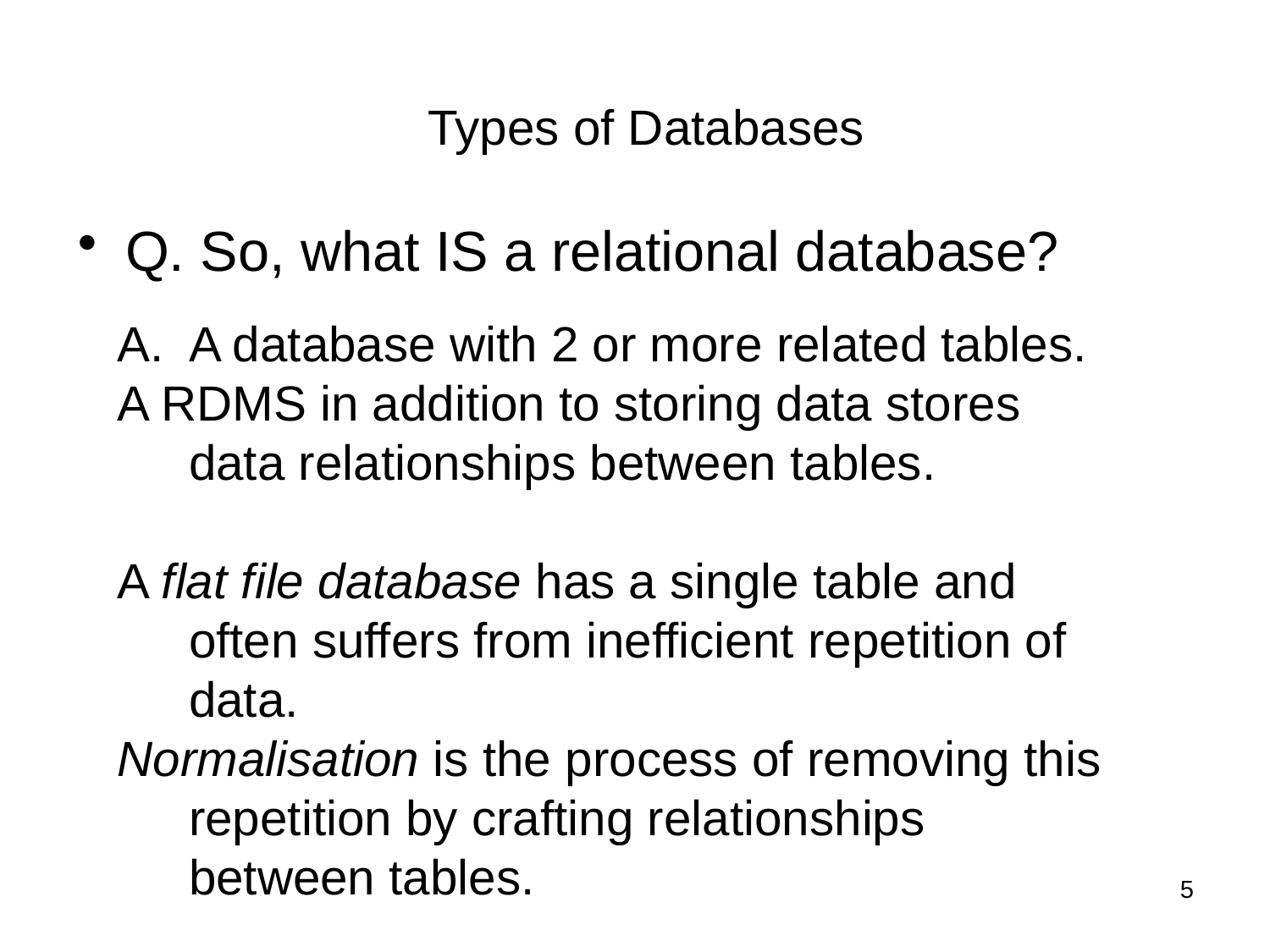

# Types of Databases
Q. So, what IS a relational database?
A database with 2 or more related tables.
A RDMS in addition to storing data stores data relationships between tables.

A flat file database has a single table and often suffers from inefficient repetition of data.
Normalisation is the process of removing this repetition by crafting relationships between tables.

5